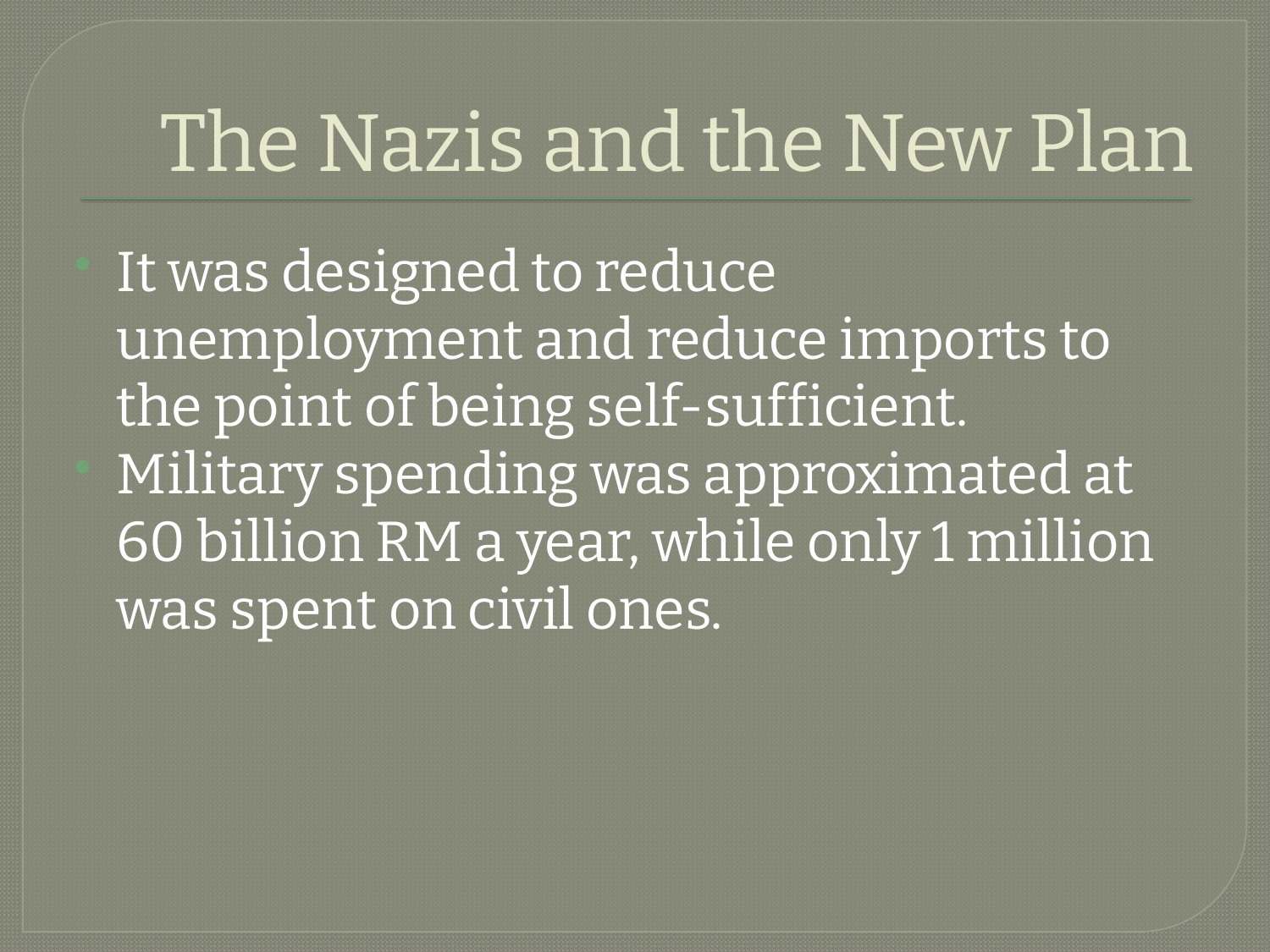

# The Nazis and the New Plan
It was designed to reduce unemployment and reduce imports to the point of being self-sufficient.
Military spending was approximated at 60 billion RM a year, while only 1 million was spent on civil ones.